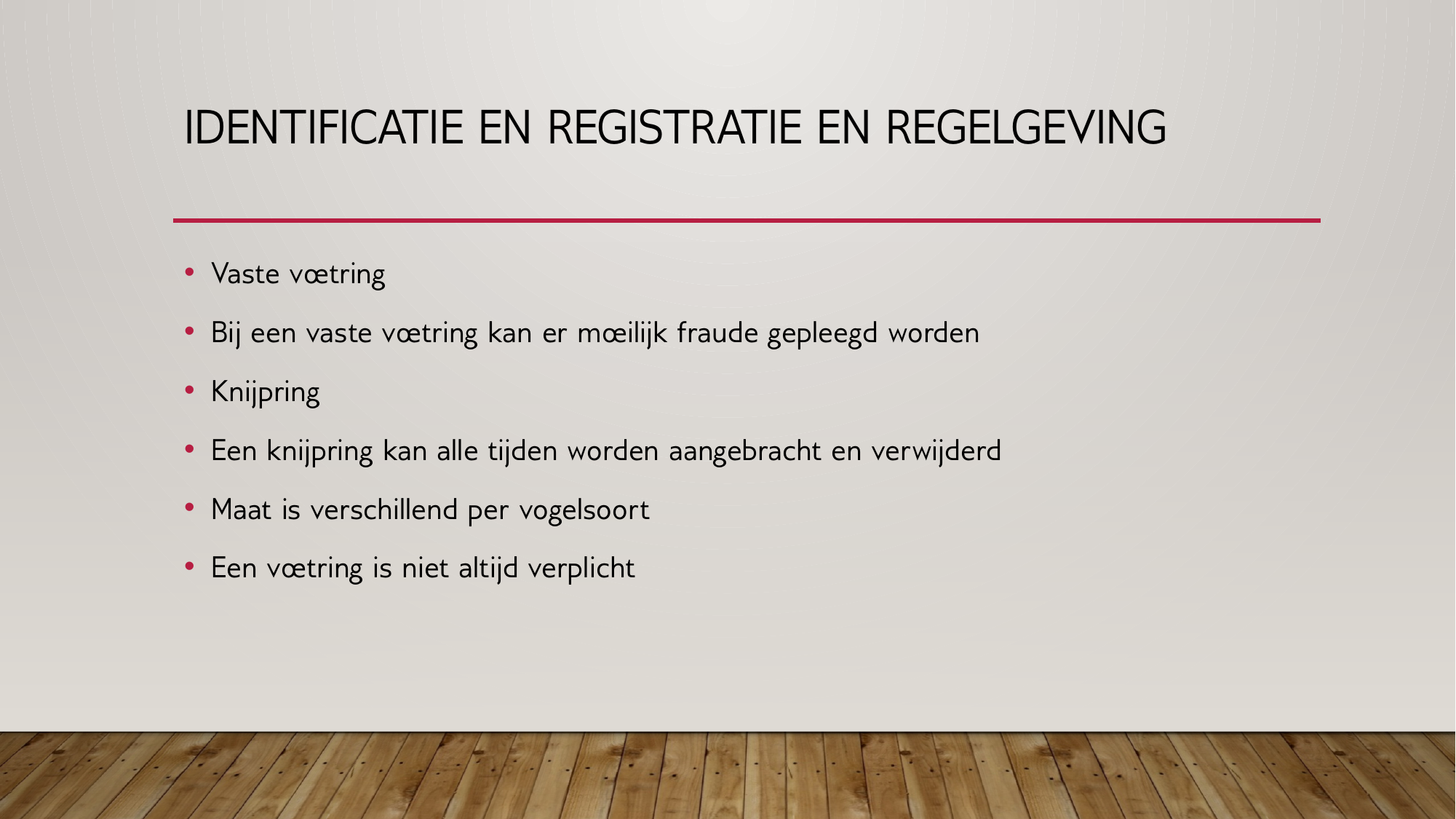

# Identificatie en registratie en regelgeving
Vaste voetring
Bij een vaste voetring kan er moeilijk fraude gepleegd worden
Knijpring
Een knijpring kan alle tijden worden aangebracht en verwijderd
Maat is verschillend per vogelsoort
Een voetring is niet altijd verplicht